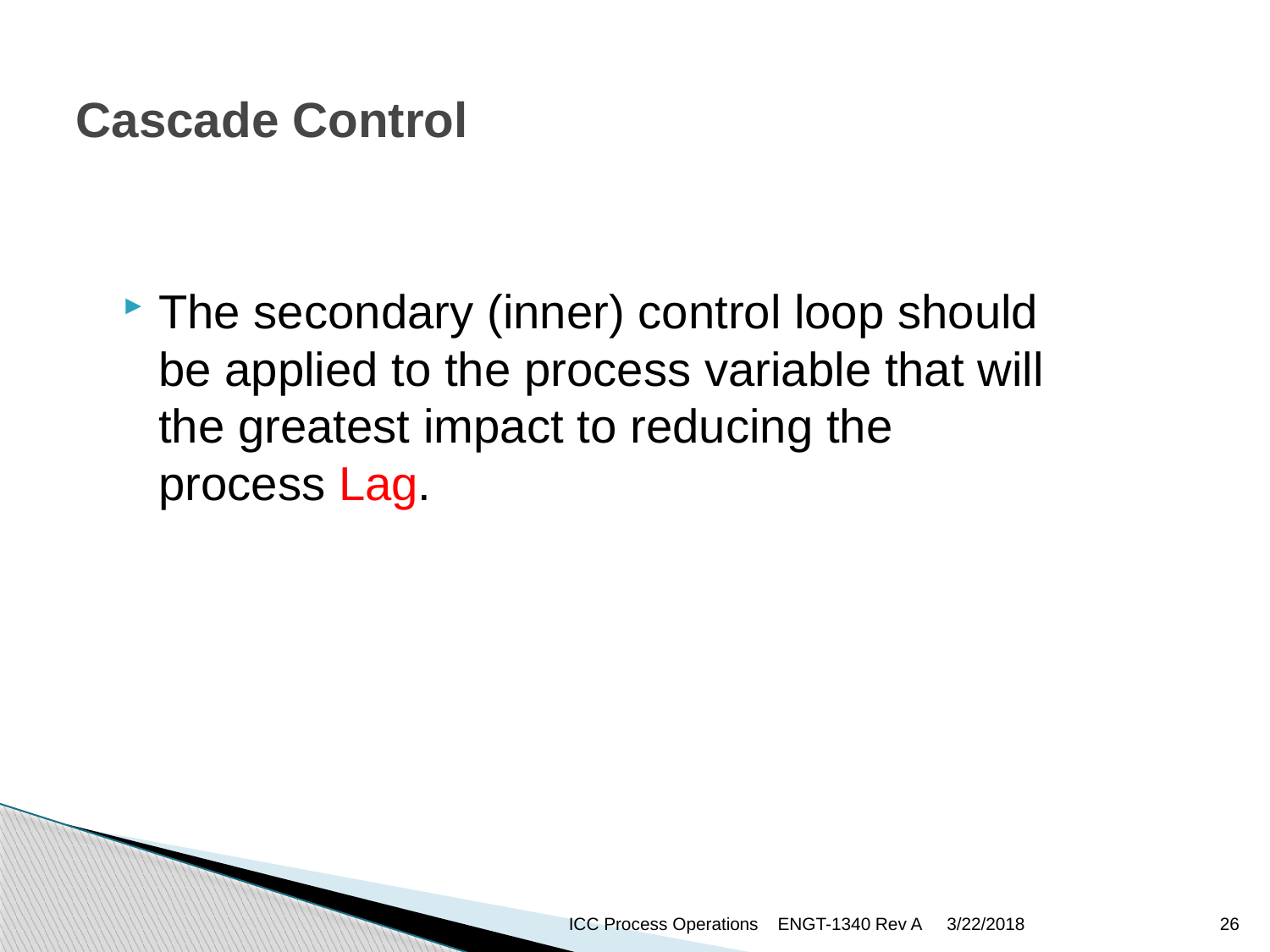

# Cascade Control
The secondary (inner) control loop should be applied to the process variable that will the greatest impact to reducing the process Lag.

ICC Process Operations    ENGT-1340 Rev A
3/22/2018
26